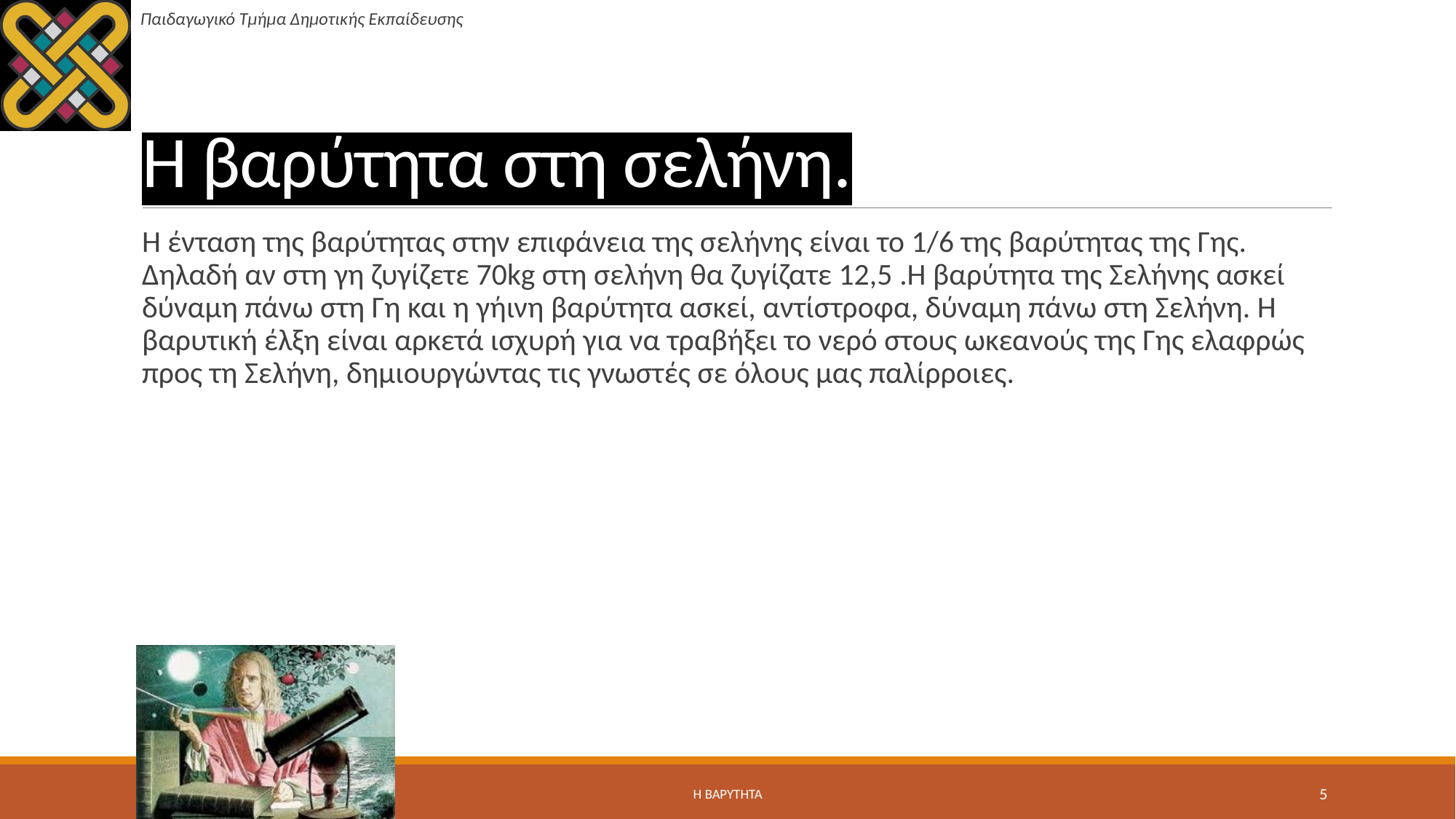

Παιδαγωγικό Τμήμα Δημοτικής Εκπαίδευσης
# Η βαρύτητα στη σελήνη.
Η ένταση της βαρύτητας στην επιφάνεια της σελήνης είναι το 1/6 της βαρύτητας της Γης. Δηλαδή αν στη γη ζυγίζετε 70kg στη σελήνη θα ζυγίζατε 12,5 .Η βαρύτητα της Σελήνης ασκεί δύναμη πάνω στη Γη και η γήινη βαρύτητα ασκεί, αντίστροφα, δύναμη πάνω στη Σελήνη. Η βαρυτική έλξη είναι αρκετά ισχυρή για να τραβήξει το νερό στους ωκεανούς της Γης ελαφρώς προς τη Σελήνη, δημιουργώντας τις γνωστές σε όλους μας παλίρροιες.
Η Βαρύτητα
5